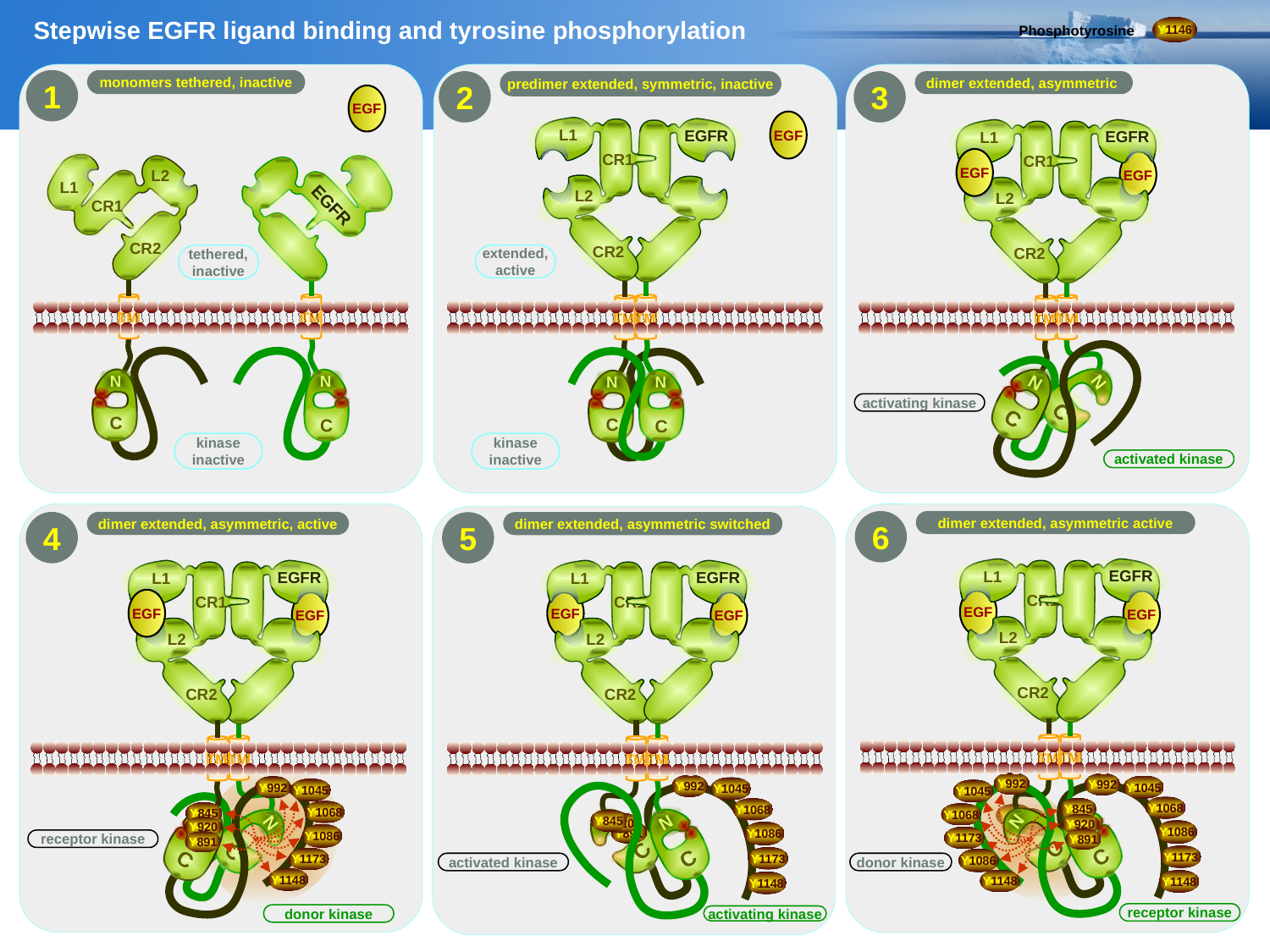

Stepwise EGFR ligand binding and tyrosine phosphorylation
Phosphotyrosine
Y1146

1
monomers tethered, inactive
2
predimer extended, symmetric, inactive
3
dimer extended, asymmetric
EGF
EGF

L1

CR1

L2

CR2

EGFR

L1

CR1

L2

CR2

EGFR

EGFR

EGF
EGF

L2

L1

CR1

CR2
tethered,
inactive
extended,
active

TM

TM

TM

TM

TM

TM

N

C

N

C

N

C

N

C

N

C

N

C

activating kinase
kinase
inactive
kinase
inactive
activated kinase

6
dimer extended, asymmetric active
4
dimer extended, asymmetric, active
5
dimer extended, asymmetric switched

L1

CR1

L2

CR2

EGFR

L1

CR1

L2

CR2

EGFR

L1

CR1

L2

CR2

EGFR

EGF
EGF
EGF
EGF
EGF
EGF

TM

N

C

TM

TM

N

C

TM

TM

TM

Y992
Y992
Y992
Y1045
Y992
Y1045
Y1045
Y1045

N

C

N

C

Y1068
Y845
Y1068

N

C

N

C

Y1068
Y845
Y1068
Y845
Y891
Y845

Y920
Y920
Y920
Y920

Y1086
Y1086
Y891
Y1086

Y1173
Y891
receptor kinase
Y891

Y1173
Y1173
Y1173
Y1086
activated kinase
donor kinase
Y1148
Y1148
Y1148
Y1148
receptor kinase
donor kinase
activating kinase